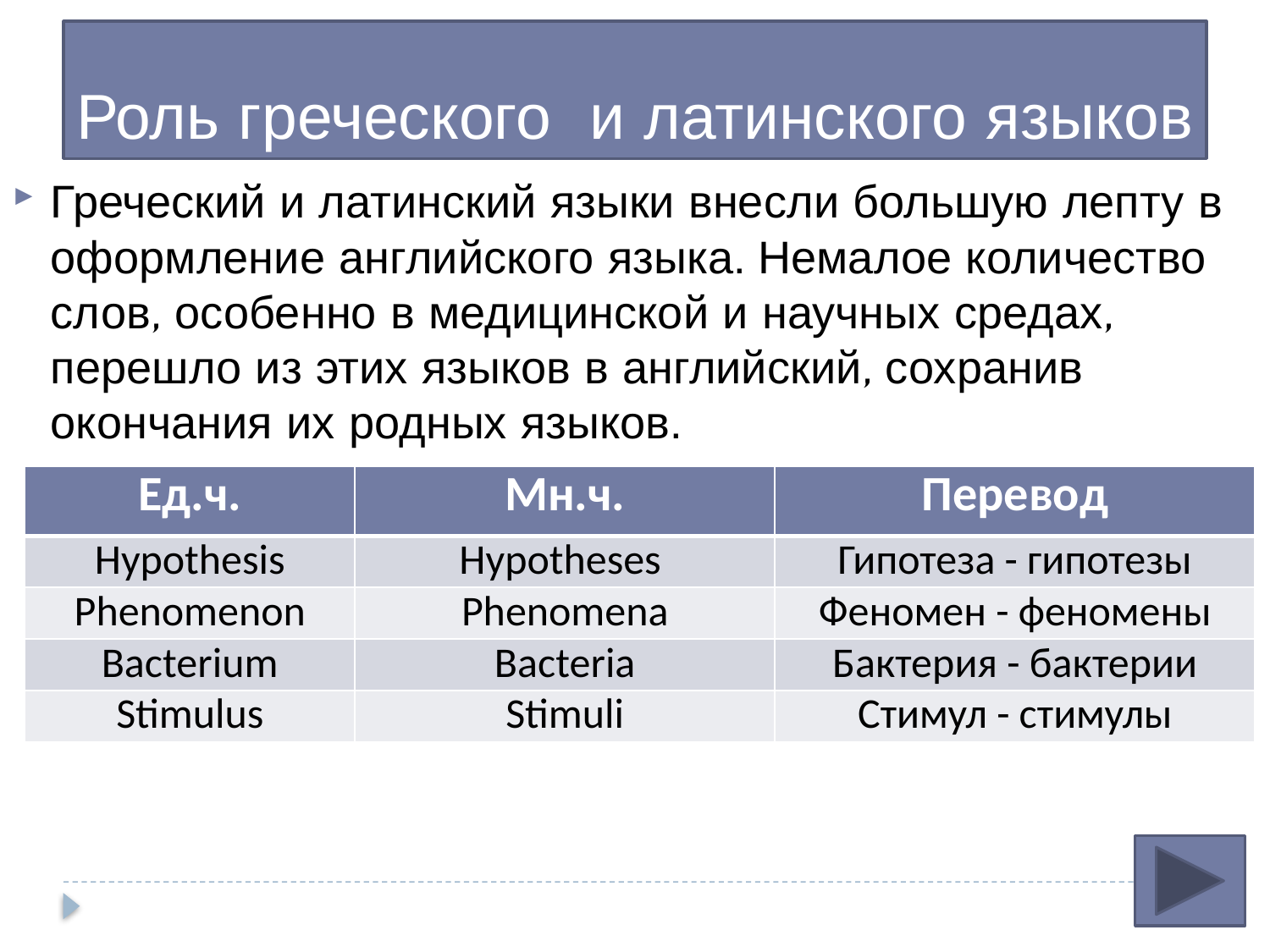

# Роль греческого  и латинского языков
Греческий и латинский языки внесли большую лепту в оформление английского языка. Немалое количество слов, особенно в медицинской и научных средах, перешло из этих языков в английский, сохранив окончания их родных языков.

| Ед.ч. | Мн.ч. | Перевод |
| --- | --- | --- |
| Hypothesis | Hypotheses | Гипотеза - гипотезы |
| Phenomenon | Phenomena | Феномен - феномены |
| Bacterium | Bacteria | Бактерия - бактерии |
| Stimulus | Stimuli | Стимул - стимулы |